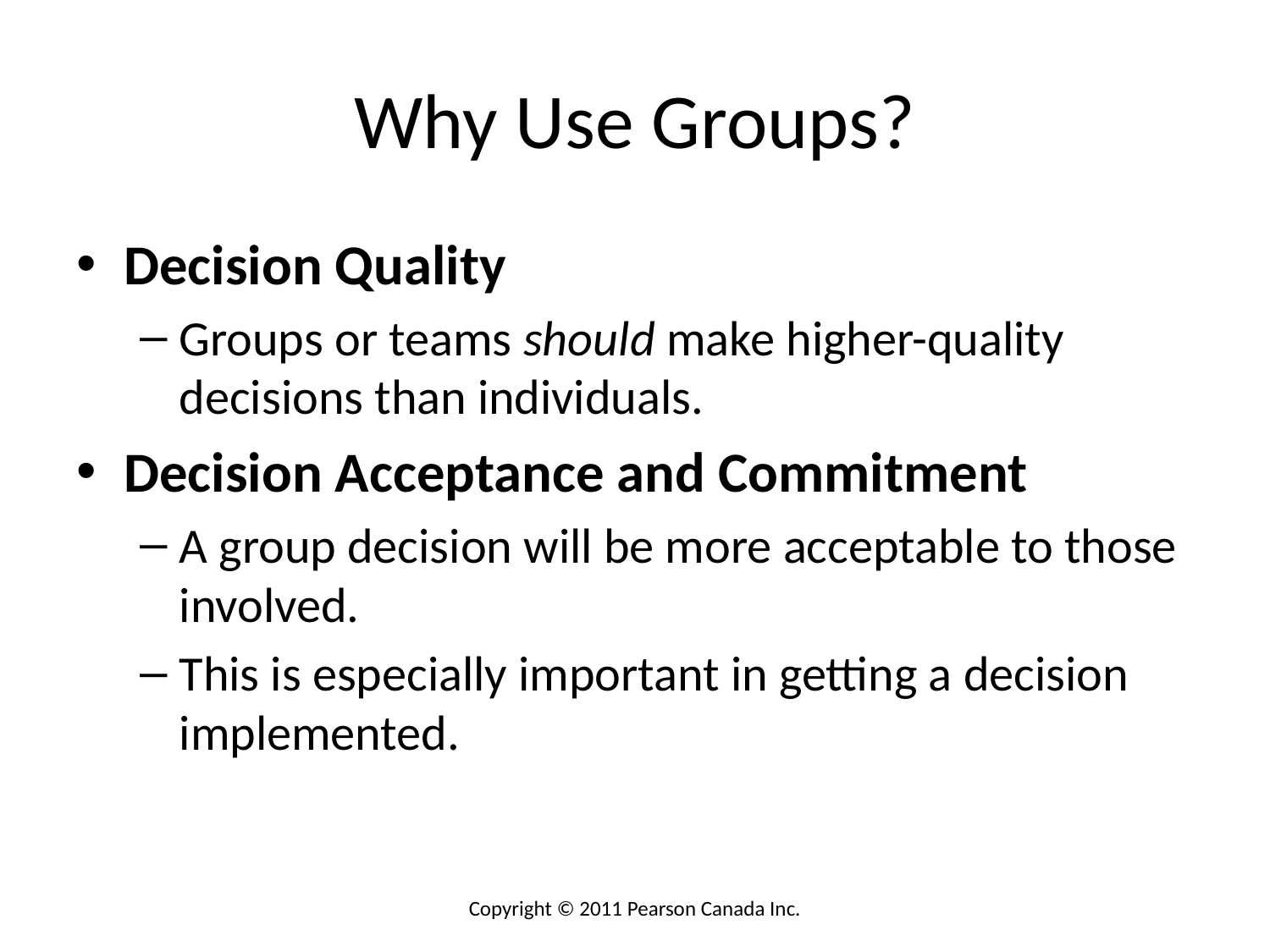

# Why Use Groups?
Decision Quality
Groups or teams should make higher-quality decisions than individuals.
Decision Acceptance and Commitment
A group decision will be more acceptable to those involved.
This is especially important in getting a decision implemented.

Copyright © 2011 Pearson Canada Inc.